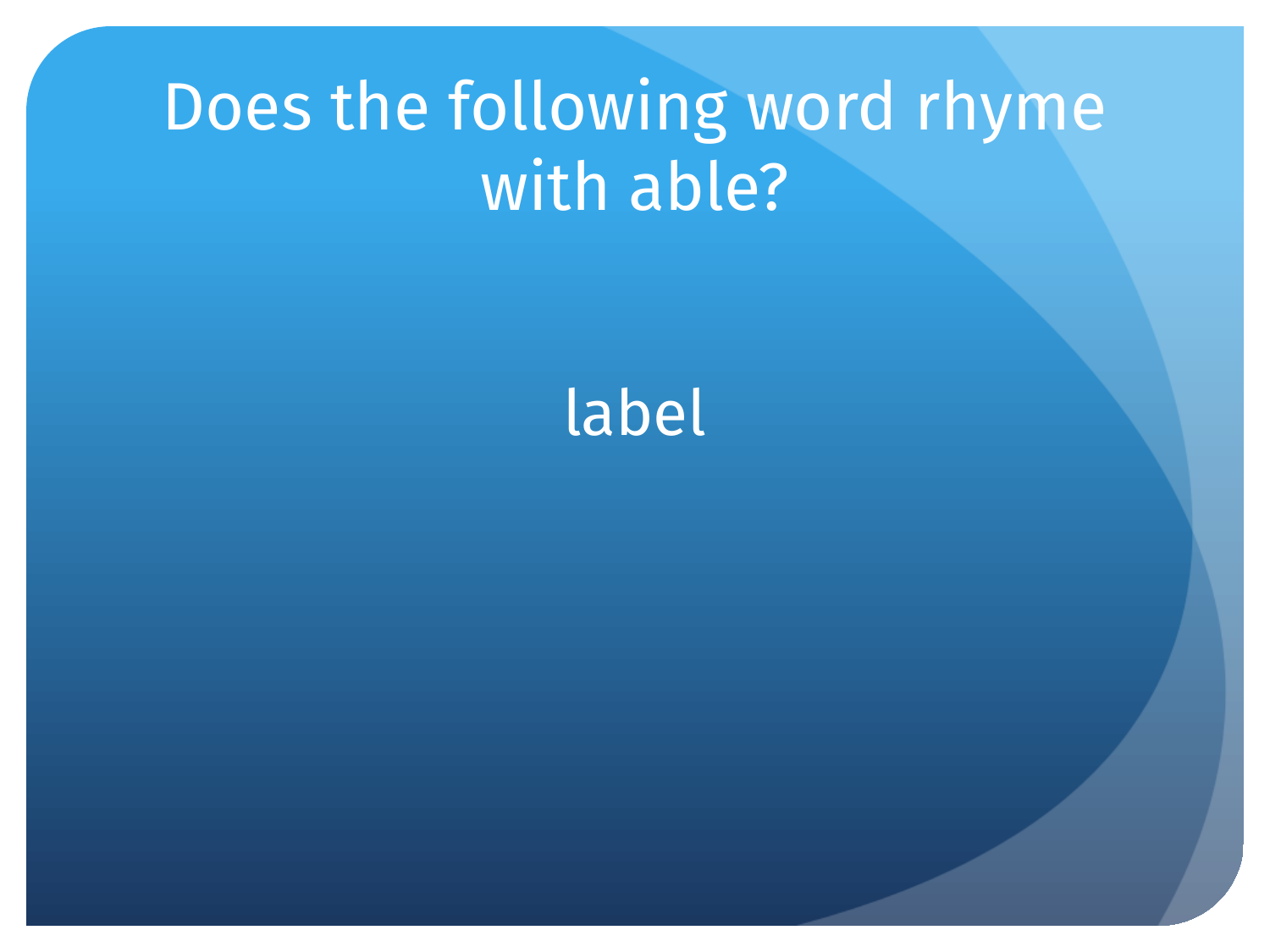

# Does the following word rhyme with able?

label